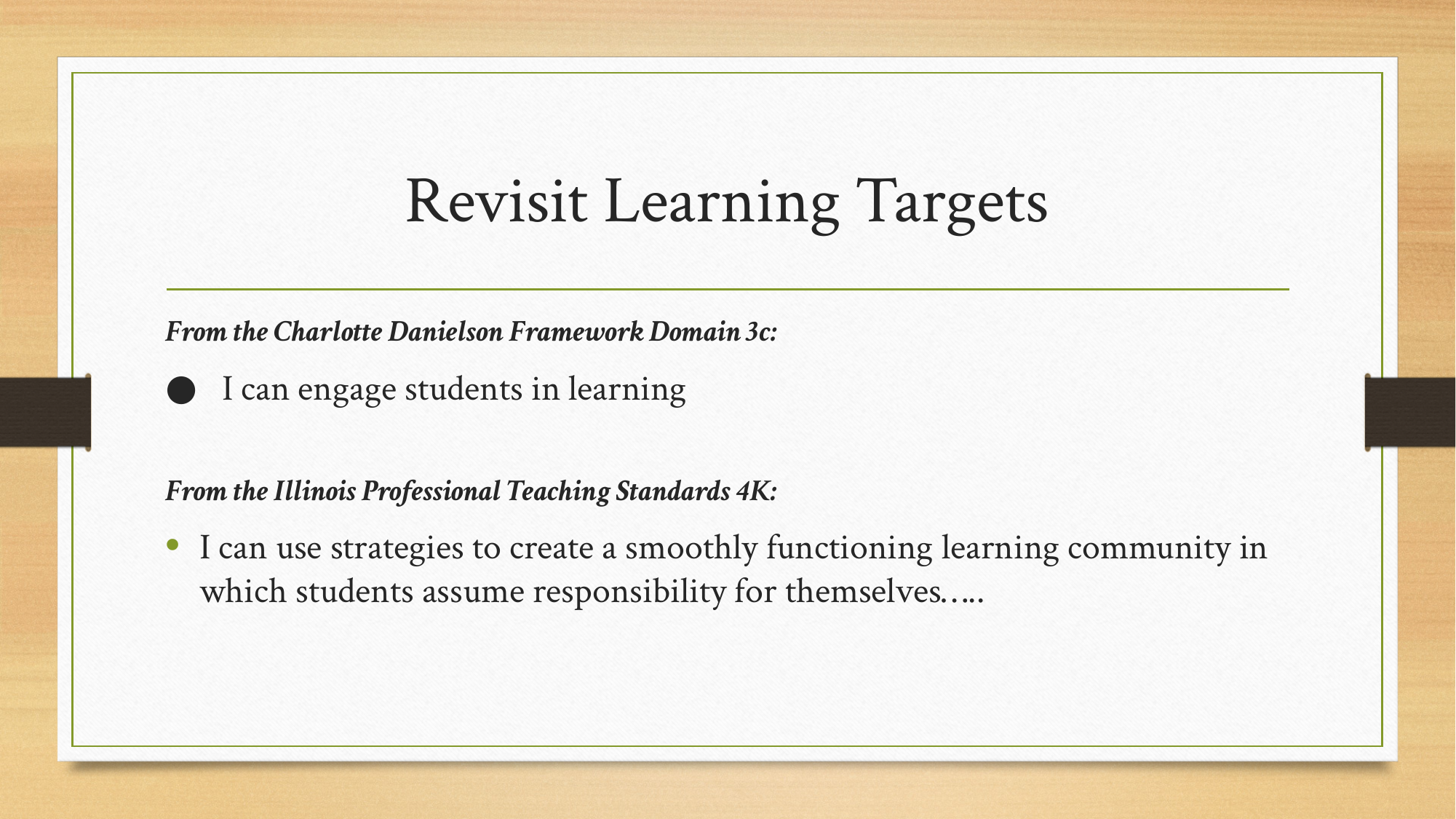

# Revisit Learning Targets
From the Charlotte Danielson Framework Domain 3c:
●   I can engage students in learning

From the Illinois Professional Teaching Standards 4K:
I can use strategies to create a smoothly functioning learning community in which students assume responsibility for themselves…..